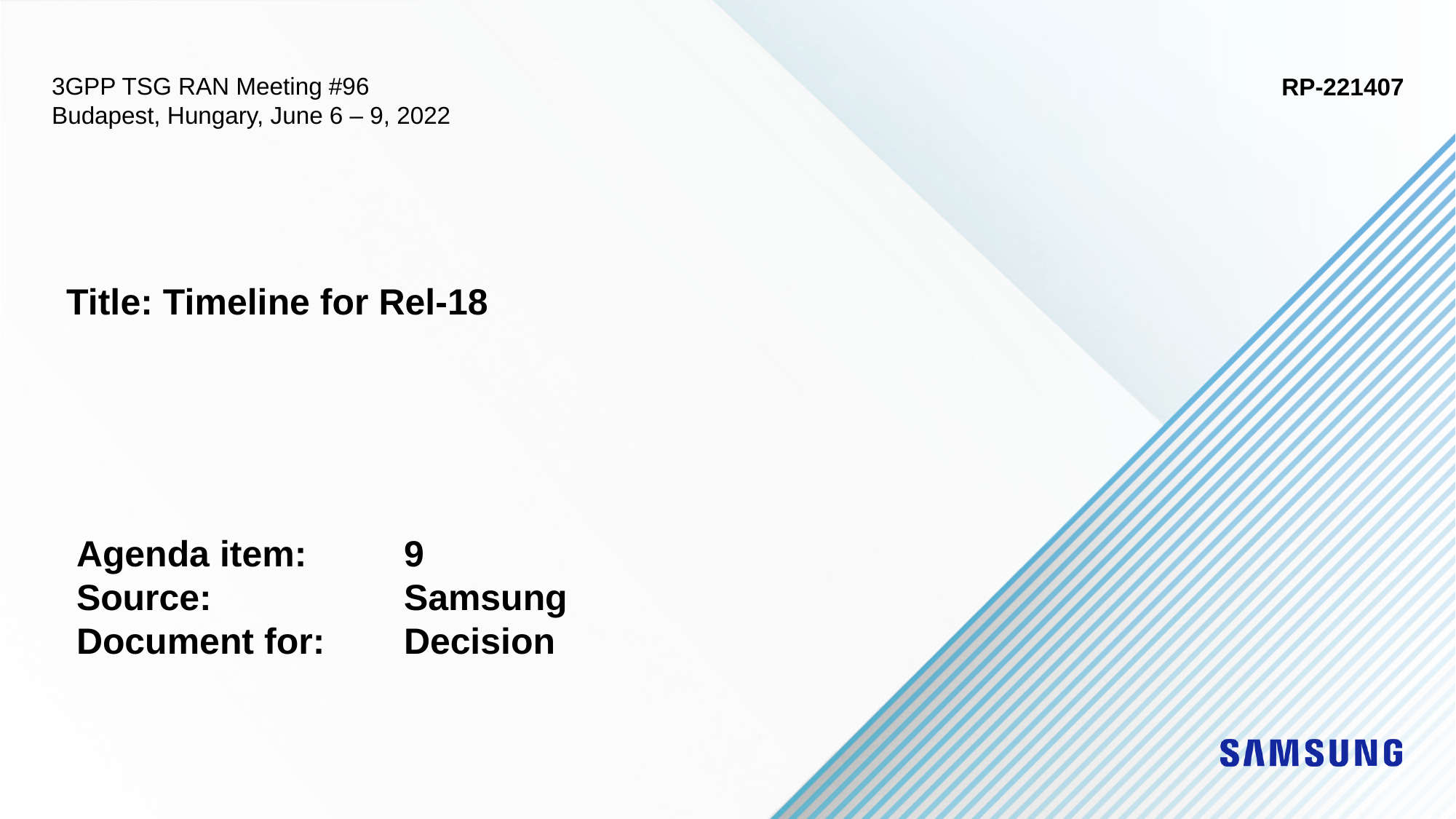

3GPP TSG RAN Meeting #96
Budapest, Hungary, June 6 – 9, 2022
RP-221407
Title: Timeline for Rel-18
Agenda item: 	9
Source: 		Samsung
Document for: 	Decision